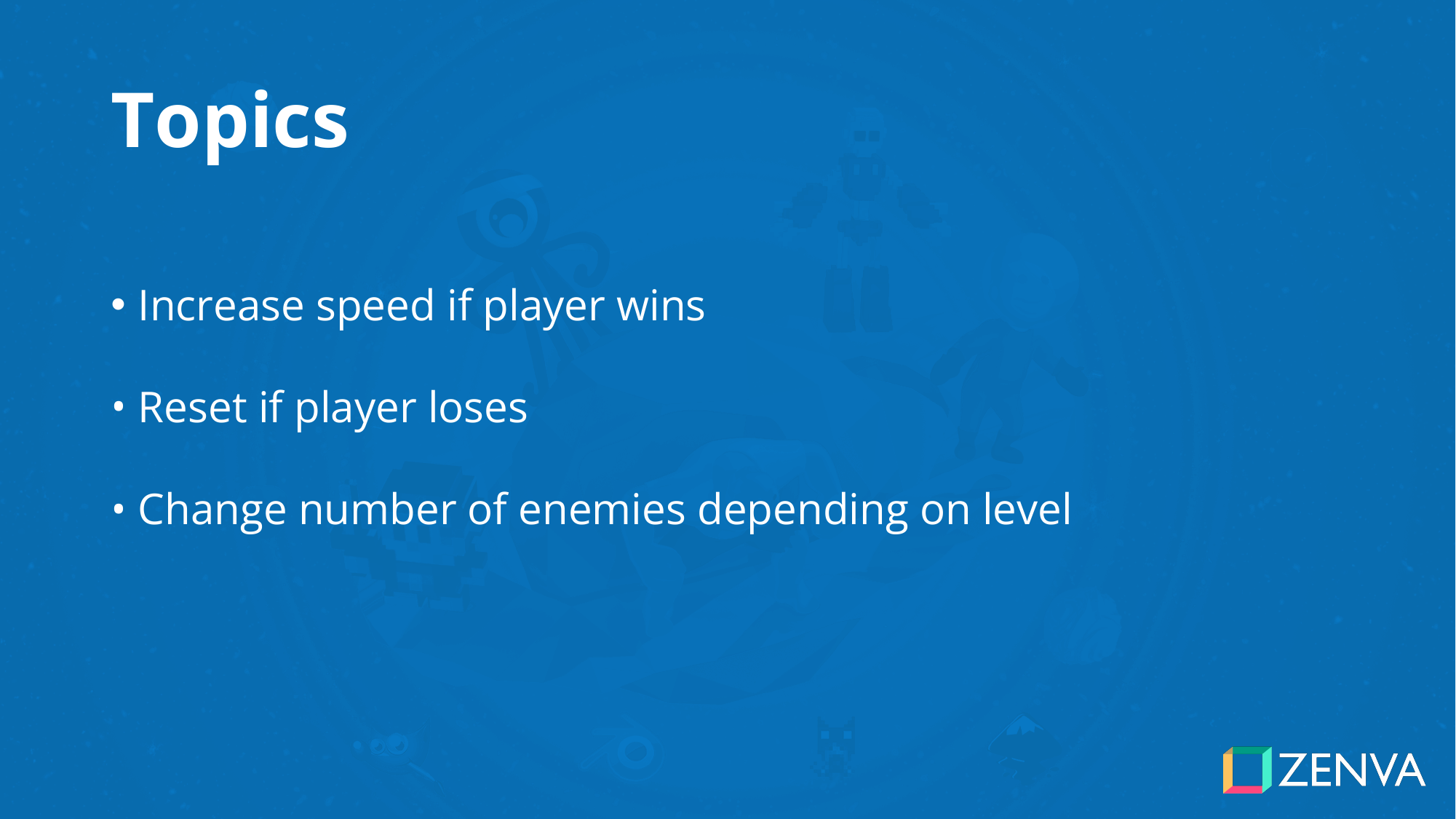

# Topics
Increase speed if player wins
Reset if player loses
Change number of enemies depending on level